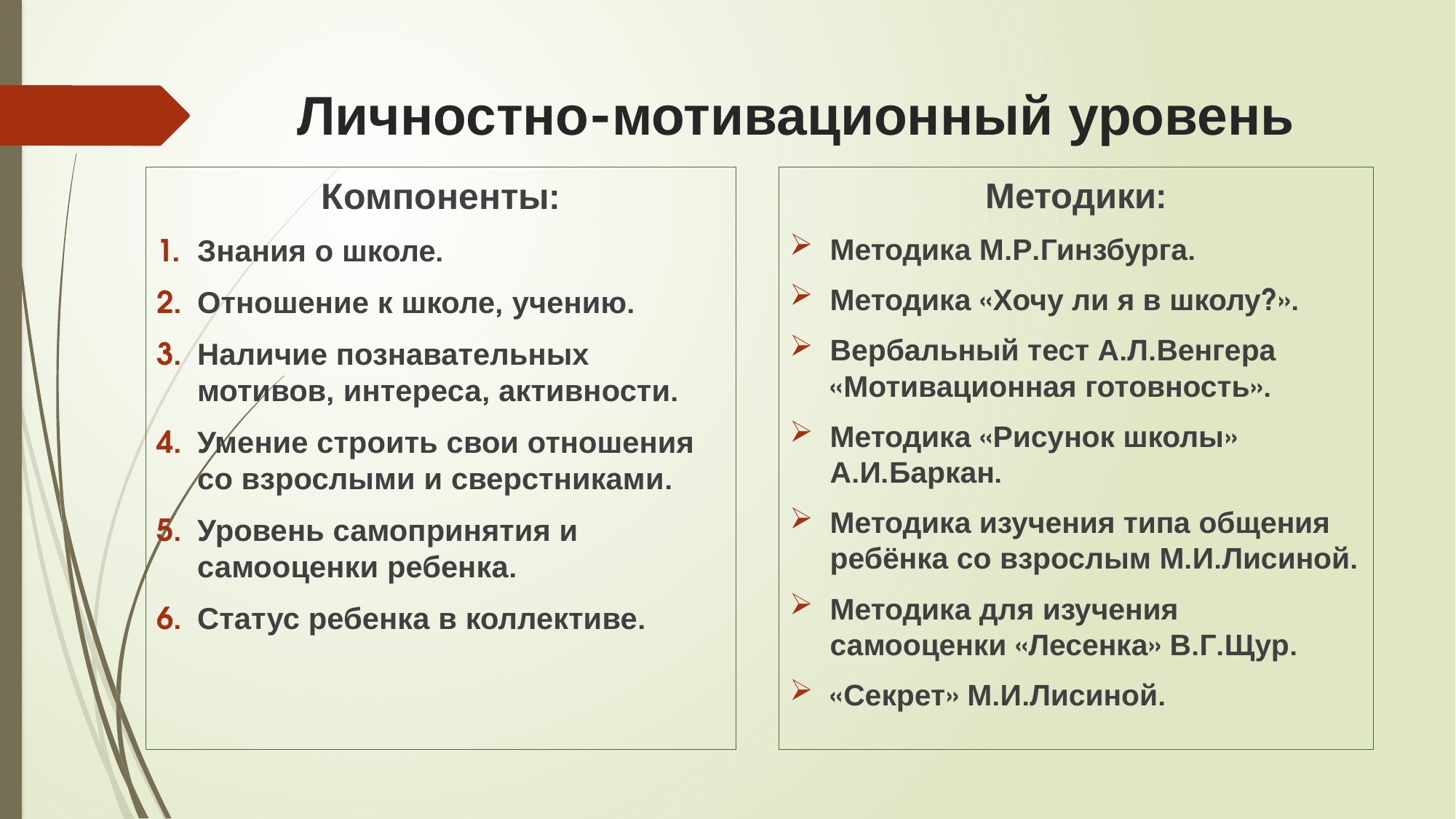

# Личностно-мотивационный уровень
Компоненты:
Знания о школе.
Отношение к школе, учению.
Наличие познавательных мотивов, интереса, активности.
Умение строить свои отношения со взрослыми и сверстниками.
Уровень самопринятия и самооценки ребенка.
Статус ребенка в коллективе.
Методики:
Методика М.Р.Гинзбурга.
Методика «Хочу ли я в школу?».
Вербальный тест А.Л.Венгера «Мотивационная готовность».
Методика «Рисунок школы» А.И.Баркан.
Методика изучения типа общения ребёнка со взрослым М.И.Лисиной.
Методика для изучения самооценки «Лесенка» В.Г.Щур.
«Секрет» М.И.Лисиной.